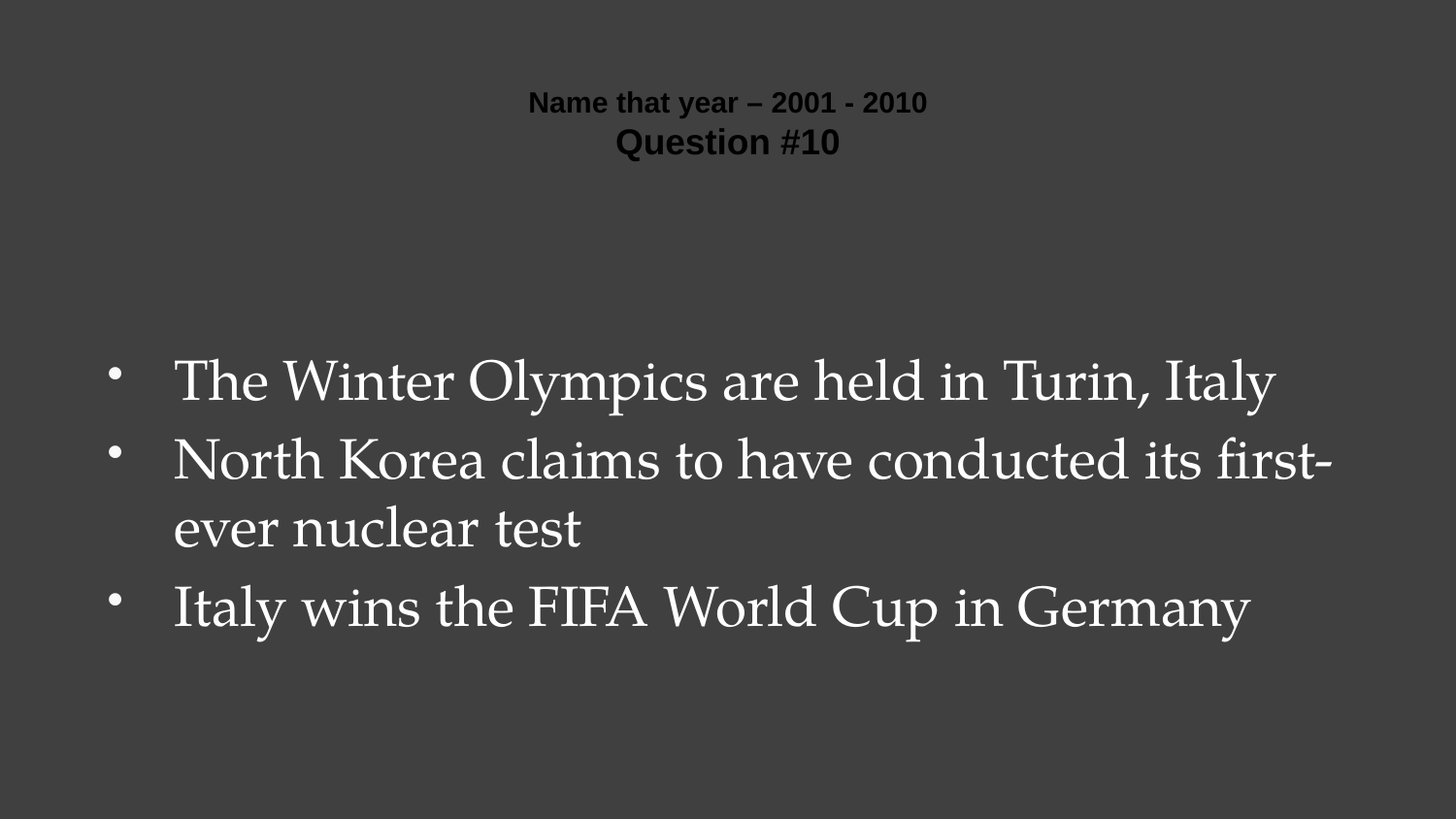

# Name that year – 2001 - 2010 Question #10
The Winter Olympics are held in Turin, Italy
North Korea claims to have conducted its first-ever nuclear test
Italy wins the FIFA World Cup in Germany